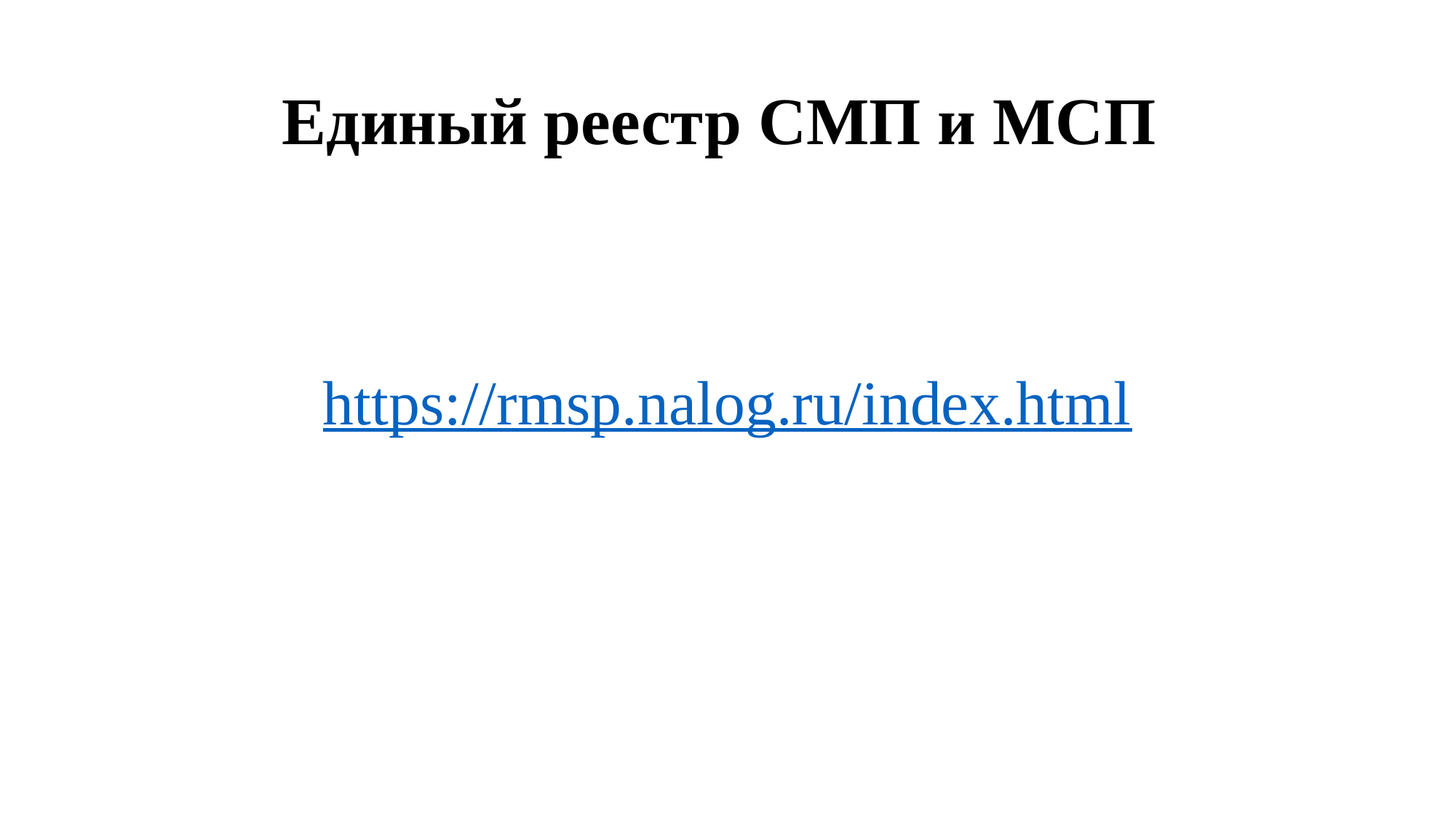

# Единый реестр СМП и МСП
https://rmsp.nalog.ru/index.html

5